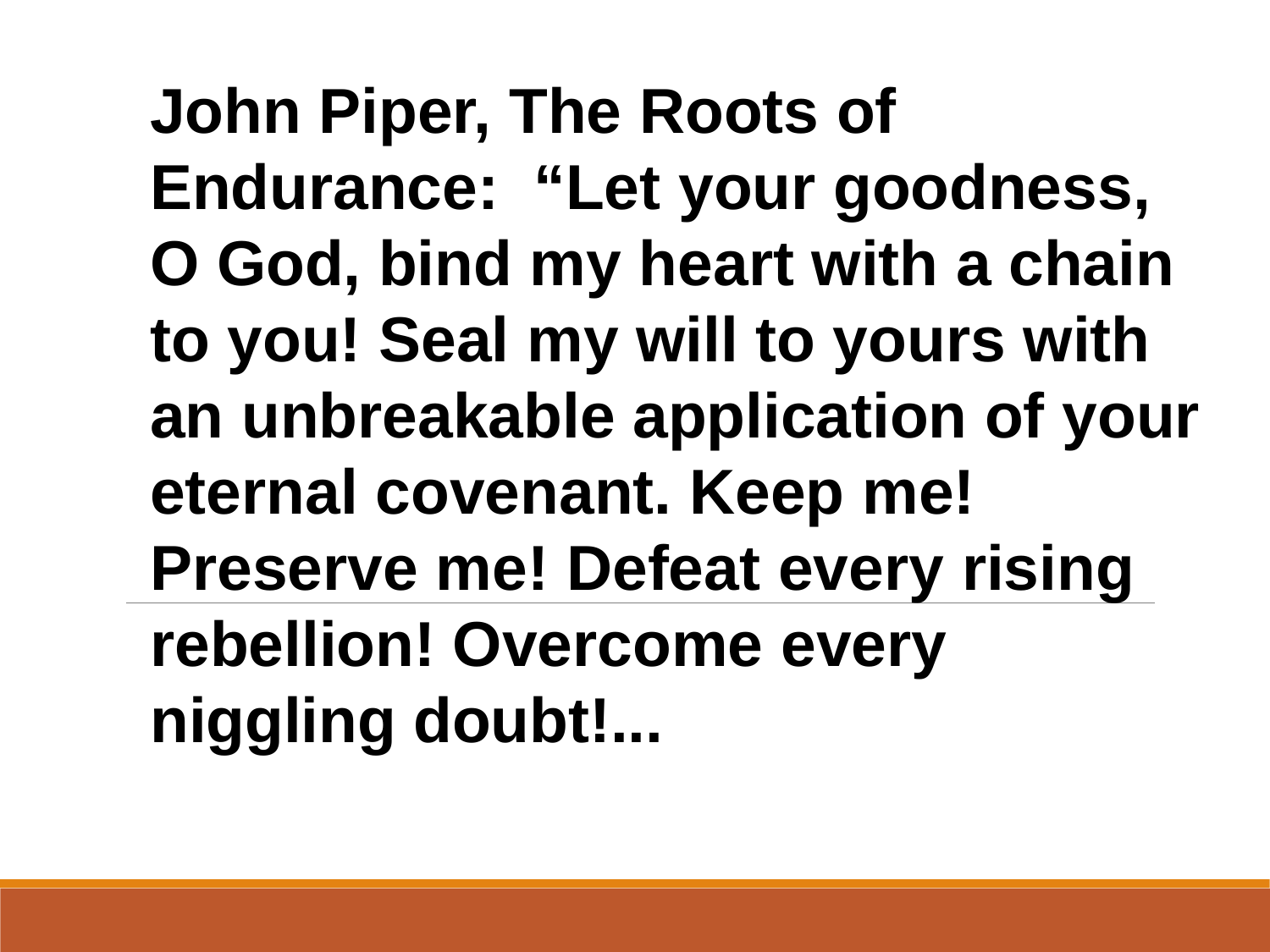

John Piper, The Roots of Endurance:  “Let your goodness, O God, bind my heart with a chain to you! Seal my will to yours with an unbreakable application of your eternal covenant. Keep me! Preserve me! Defeat every rising rebellion! Overcome every niggling doubt!...